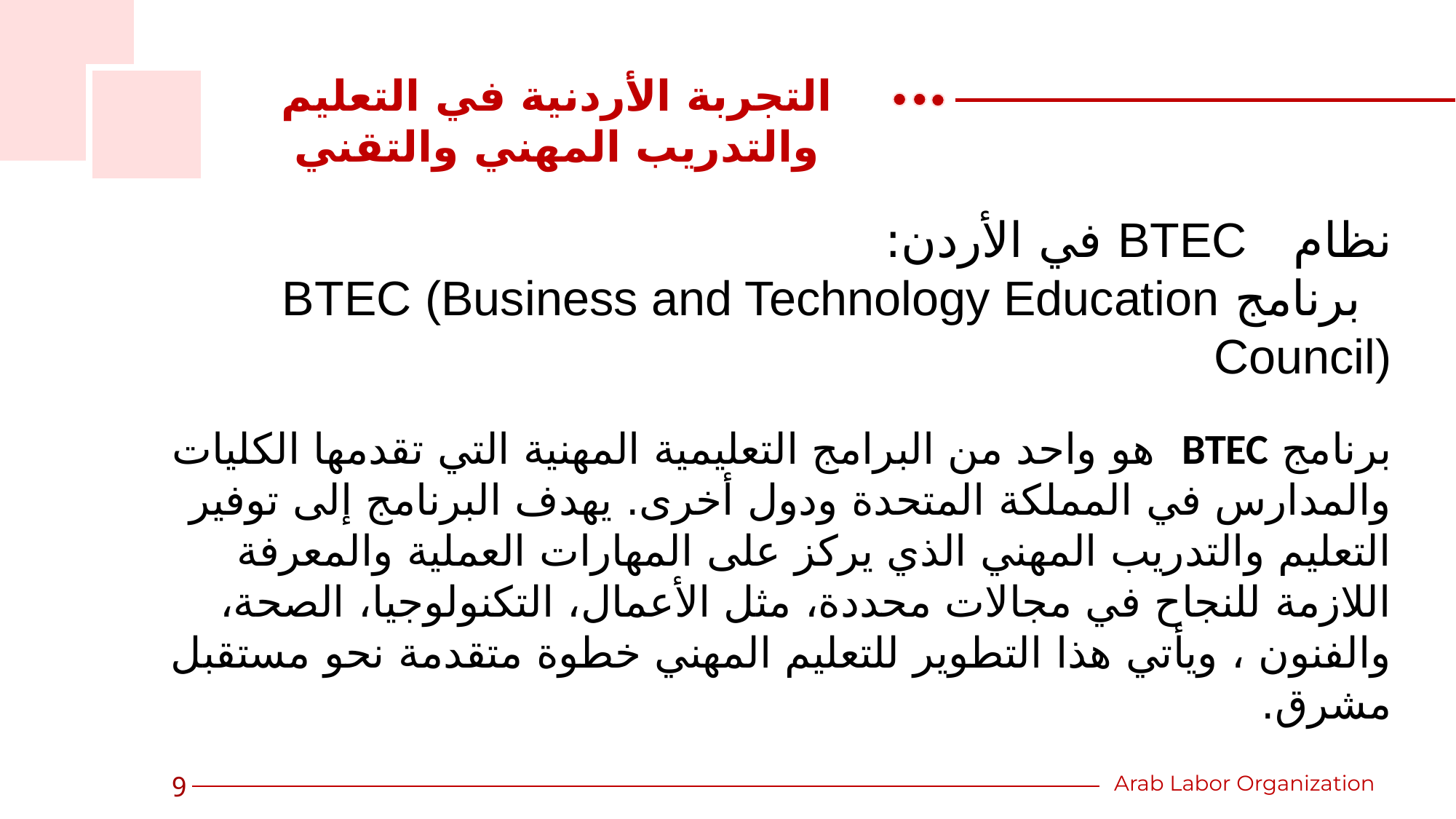

التجربة الأردنية في التعليم والتدريب المهني والتقني

نظام   BTEC في الأردن:
  برنامج BTEC (Business and Technology Education Council)

برنامج BTEC  هو واحد من البرامج التعليمية المهنية التي تقدمها الكليات والمدارس في المملكة المتحدة ودول أخرى. يهدف البرنامج إلى توفير التعليم والتدريب المهني الذي يركز على المهارات العملية والمعرفة اللازمة للنجاح في مجالات محددة، مثل الأعمال، التكنولوجيا، الصحة، والفنون ، ويأتي هذا التطوير للتعليم المهني خطوة متقدمة نحو مستقبل مشرق.
رؤساء
 الفرق
قيادات
المدارس
ضامنو
 الجودة
 9
Arab Labor Organization